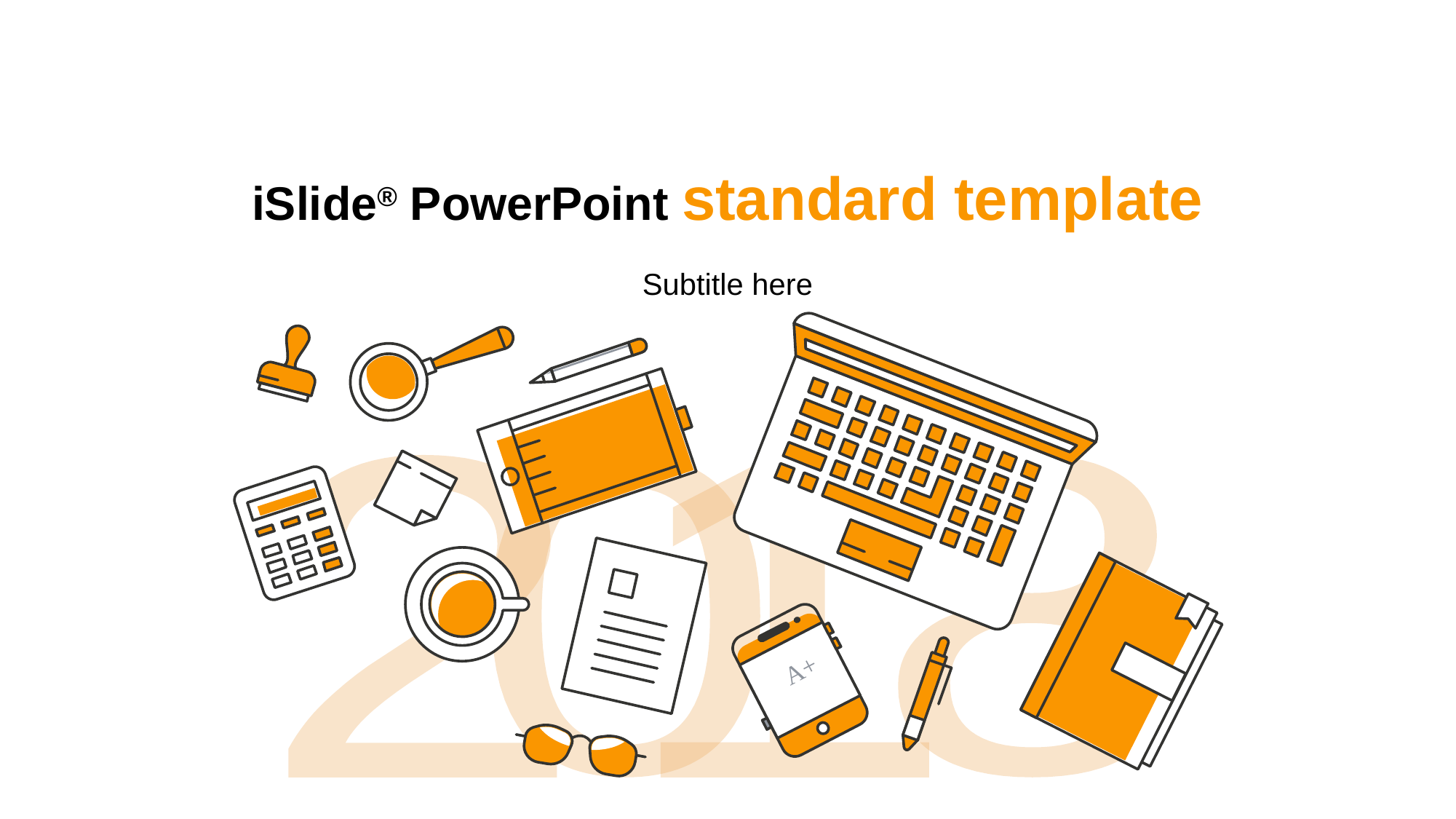

# iSlide® PowerPoint standard template
Subtitle here